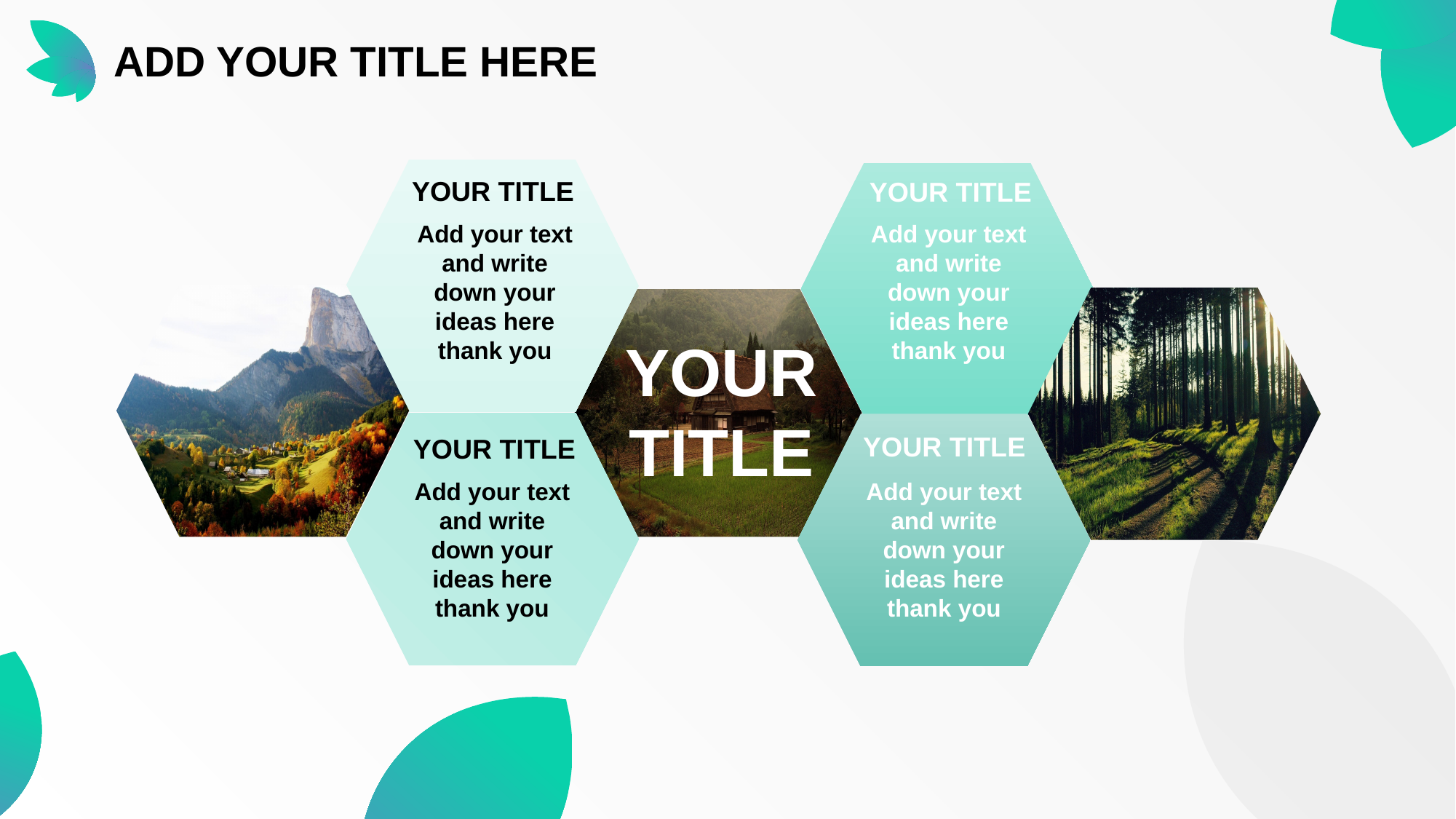

ADD YOUR TITLE HERE

YOUR TITLE
YOUR TITLE
Add your text and write down your ideas here thank you
Add your text and write down your ideas here thank you

YOUR
TITLE

YOUR TITLE
YOUR TITLE
Add your text and write down your ideas here thank you
Add your text and write down your ideas here thank you